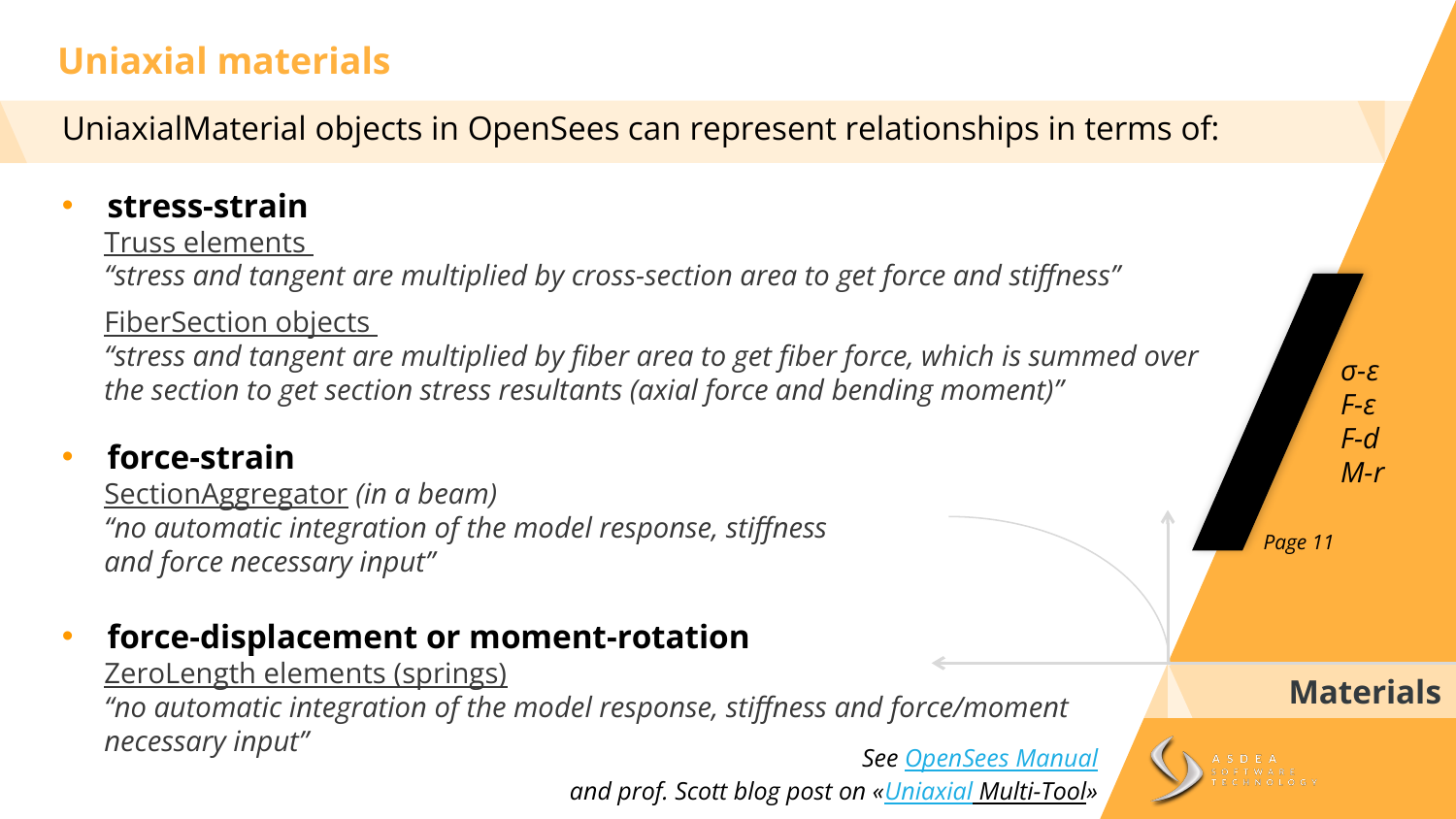

Uniaxial materials

UniaxialMaterial objects in OpenSees can represent relationships in terms of:
stress-strain
Truss elements
“stress and tangent are multiplied by cross-section area to get force and stiffness”
FiberSection objects
“stress and tangent are multiplied by fiber area to get fiber force, which is summed over the section to get section stress resultants (axial force and bending moment)”
force-strain
SectionAggregator (in a beam)
“no automatic integration of the model response, stiffness
and force necessary input”
force-displacement or moment-rotation
ZeroLength elements (springs)
“no automatic integration of the model response, stiffness and force/moment
necessary input”
σ-ε
F-ε
F-d
M-r

Page 11

Materials

See OpenSees Manual
and prof. Scott blog post on «Uniaxial Multi-Tool»